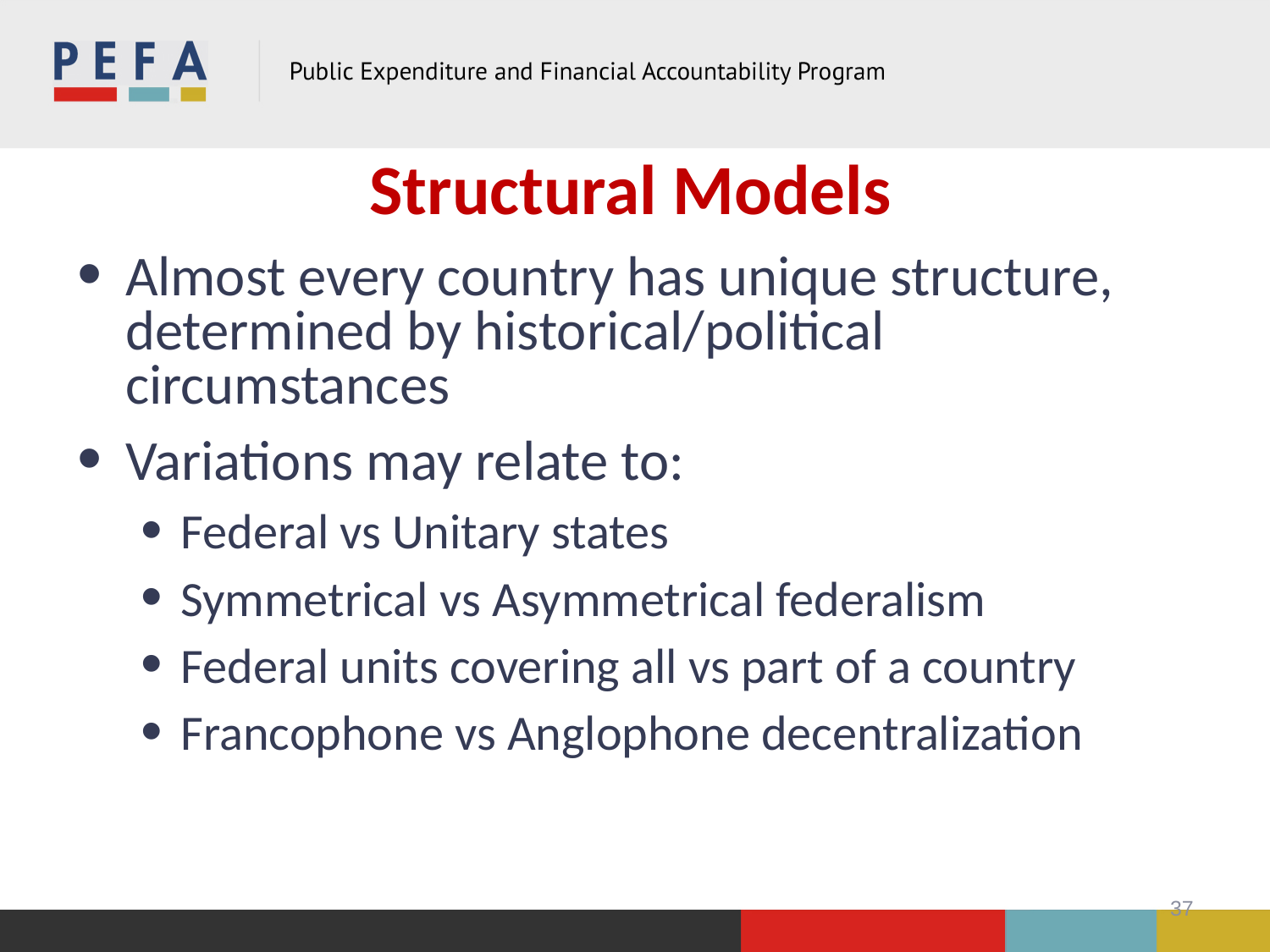

# Structural Models
Almost every country has unique structure, determined by historical/political circumstances
Variations may relate to:
Federal vs Unitary states
Symmetrical vs Asymmetrical federalism
Federal units covering all vs part of a country
Francophone vs Anglophone decentralization

37